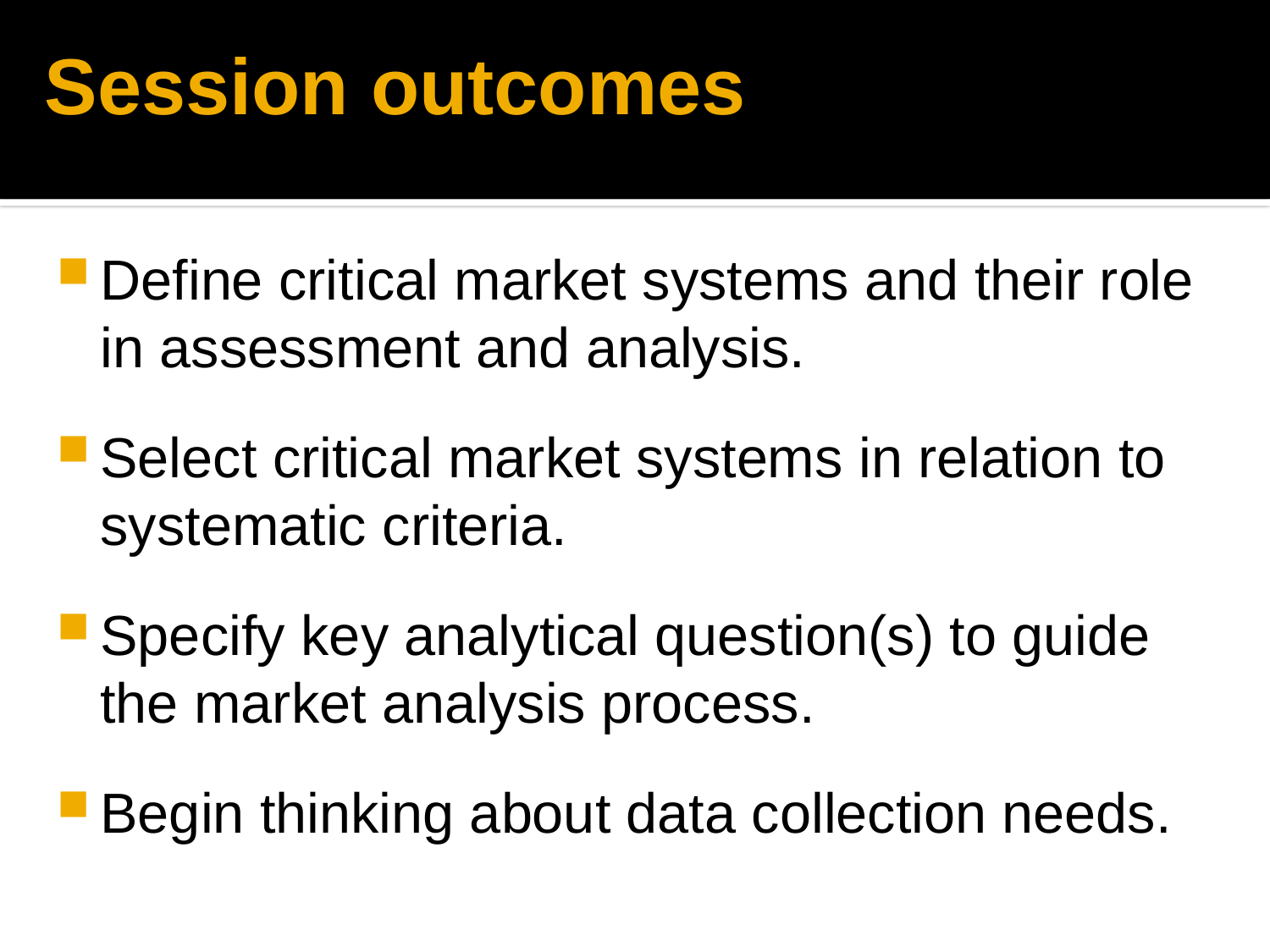

# Session outcomes
Define critical market systems and their role in assessment and analysis.
Select critical market systems in relation to systematic criteria.
Specify key analytical question(s) to guide the market analysis process.
Begin thinking about data collection needs.